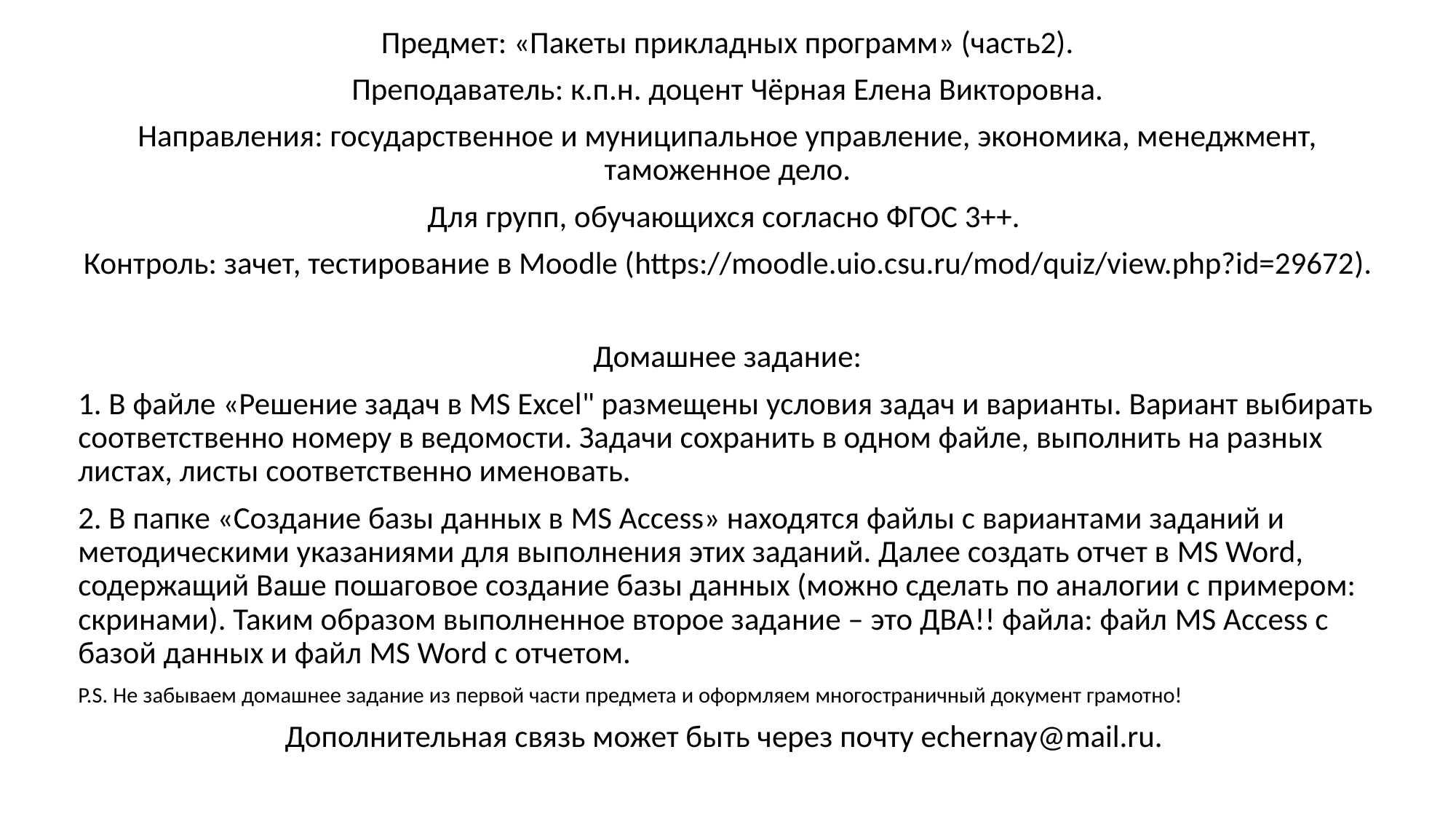

Предмет: «Пакеты прикладных программ» (часть2).
Преподаватель: к.п.н. доцент Чёрная Елена Викторовна.
Направления: государственное и муниципальное управление, экономика, менеджмент, таможенное дело.
Для групп, обучающихся согласно ФГОС 3++.
Контроль: зачет, тестирование в Moodle (https://moodle.uio.csu.ru/mod/quiz/view.php?id=29672).

Домашнее задание:
1. В файле «Решение задач в MS Excel" размещены условия задач и варианты. Вариант выбирать соответственно номеру в ведомости. Задачи сохранить в одном файле, выполнить на разных листах, листы соответственно именовать.
2. В папке «Создание базы данных в MS Access» находятся файлы с вариантами заданий и методическими указаниями для выполнения этих заданий. Далее создать отчет в MS Word, содержащий Ваше пошаговое создание базы данных (можно сделать по аналогии с примером: скринами). Таким образом выполненное второе задание – это ДВА!! файла: файл MS Access с базой данных и файл MS Word с отчетом.
P.S. Не забываем домашнее задание из первой части предмета и оформляем многостраничный документ грамотно!
Дополнительная связь может быть через почту echernay@mail.ru.